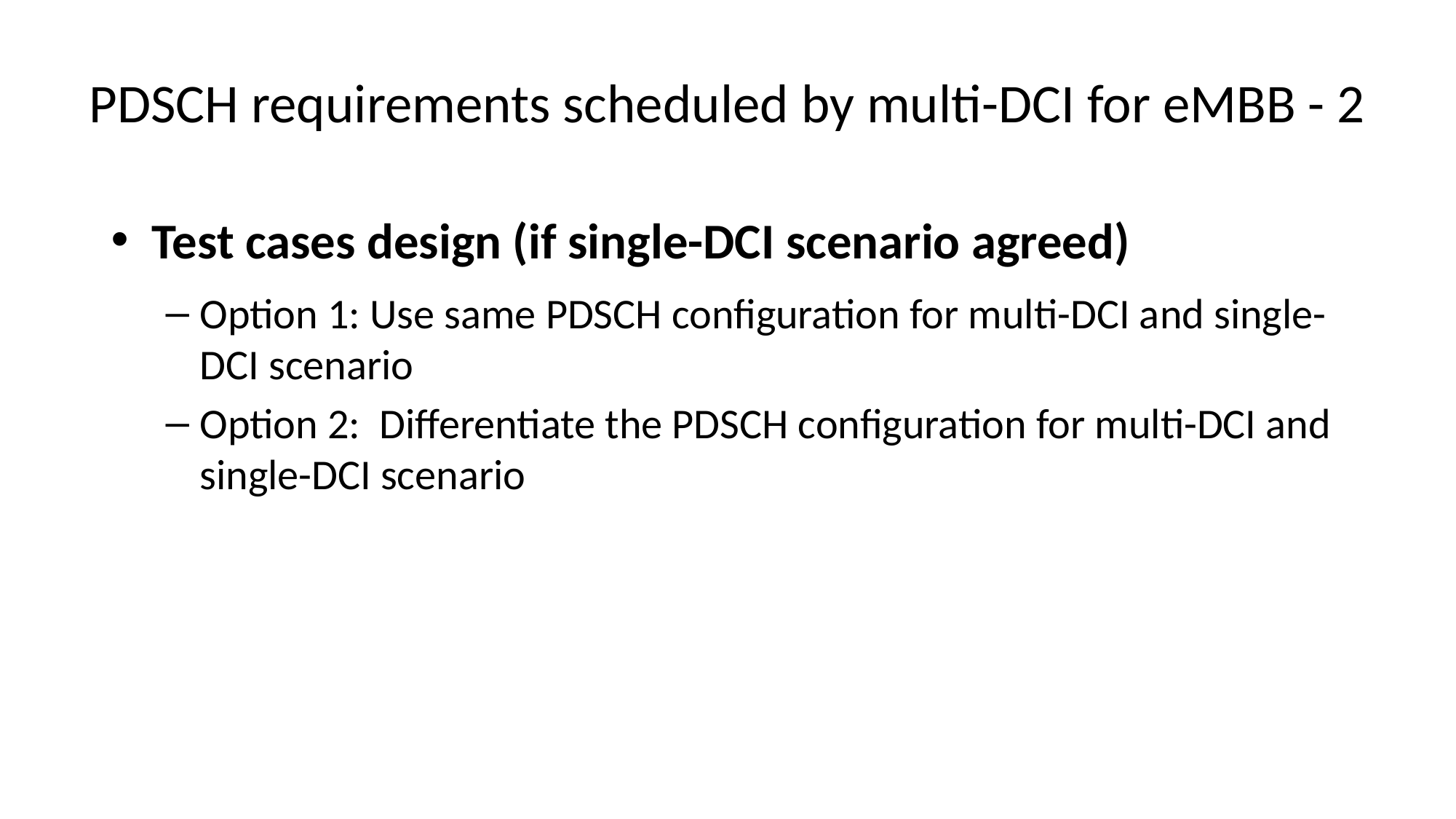

# PDSCH requirements scheduled by multi-DCI for eMBB - 2
Test cases design (if single-DCI scenario agreed)
Option 1: Use same PDSCH configuration for multi-DCI and single-DCI scenario
Option 2:  Differentiate the PDSCH configuration for multi-DCI and single-DCI scenario